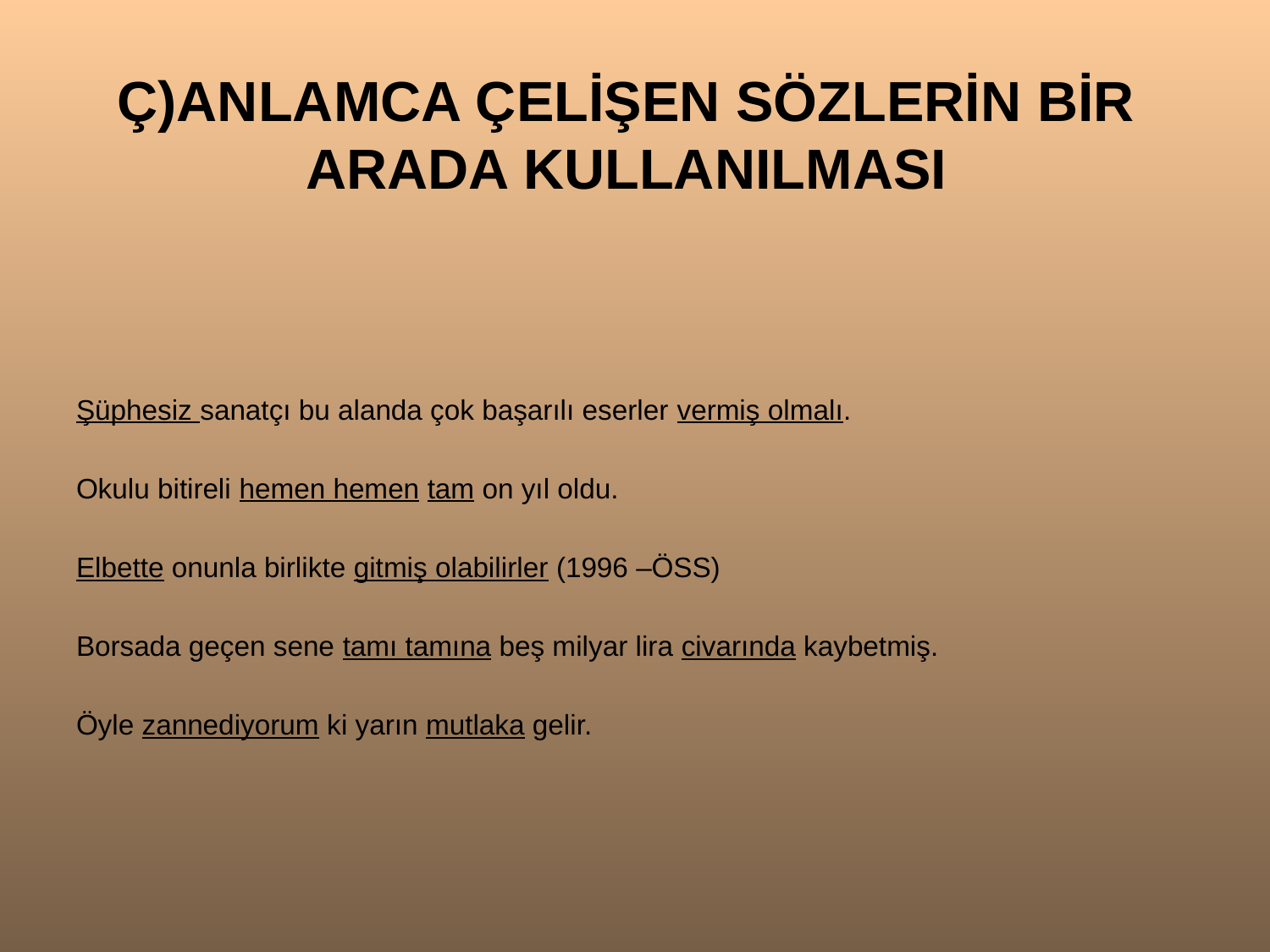

# Ç)ANLAMCA ÇELİŞEN SÖZLERİN BİR ARADA KULLANILMASI

Şüphesiz sanatçı bu alanda çok başarılı eserler vermiş olmalı.

Okulu bitireli hemen hemen tam on yıl oldu.

Elbette onunla birlikte gitmiş olabilirler (1996 –ÖSS)

Borsada geçen sene tamı tamına beş milyar lira civarında kaybetmiş.

Öyle zannediyorum ki yarın mutlaka gelir.